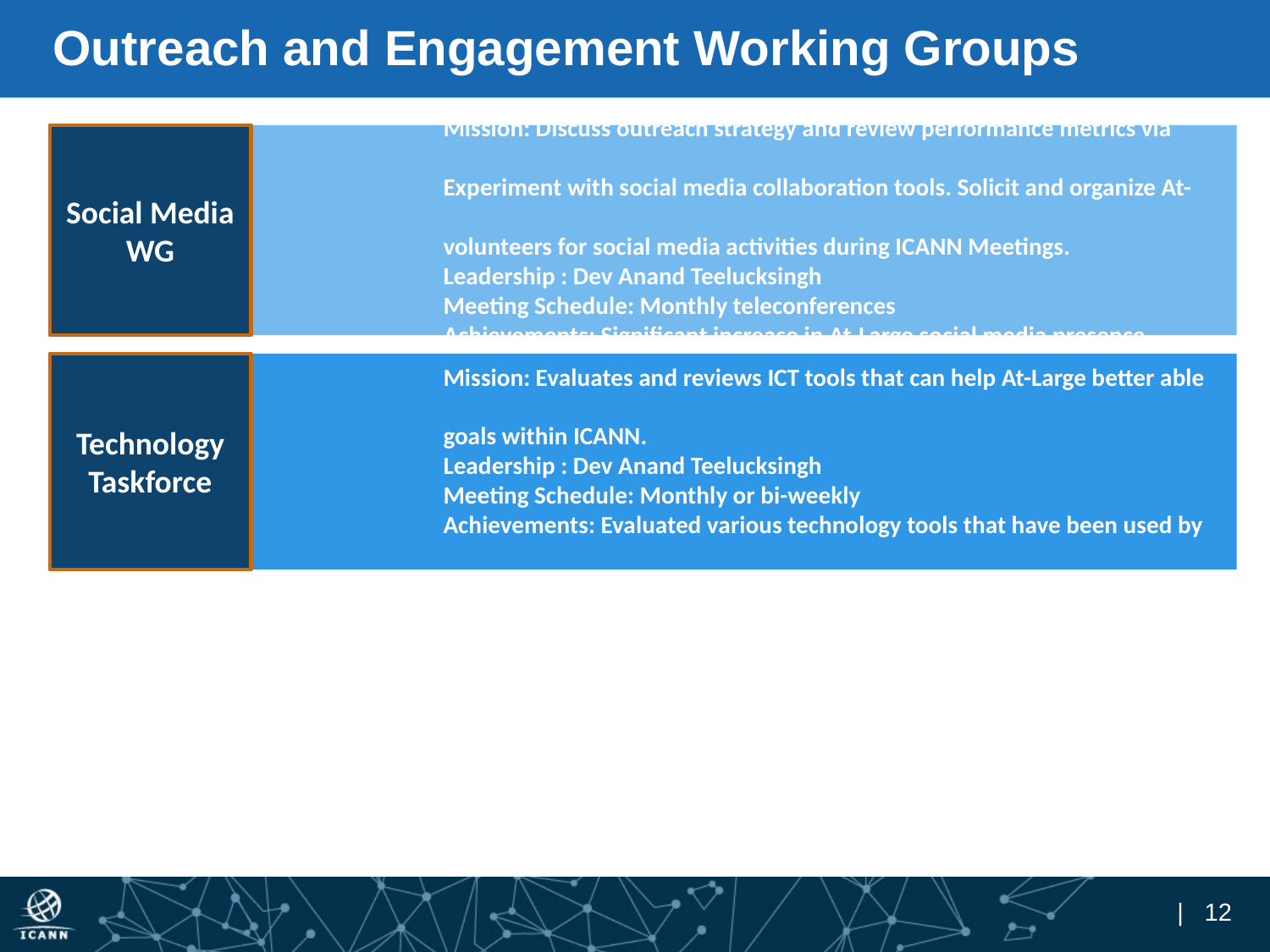

# Outreach and Engagement Working Groups

			Mission: Discuss outreach strategy and review performance metrics via social media.
			Experiment with social media collaboration tools. Solicit and organize At-Large
			volunteers for social media activities during ICANN Meetings.
			Leadership : Dev Anand Teelucksingh
			Meeting Schedule: Monthly teleconferences
			Achievements: Significant increase in At-Large social media presence.

Social Media WG

			Mission: Evaluates and reviews ICT tools that can help At-Large better able to accomplish its
			goals within ICANN.
			Leadership : Dev Anand Teelucksingh
			Meeting Schedule: Monthly or bi-weekly
			Achievements: Evaluated various technology tools that have been used by At-Large.

Technology Taskforce